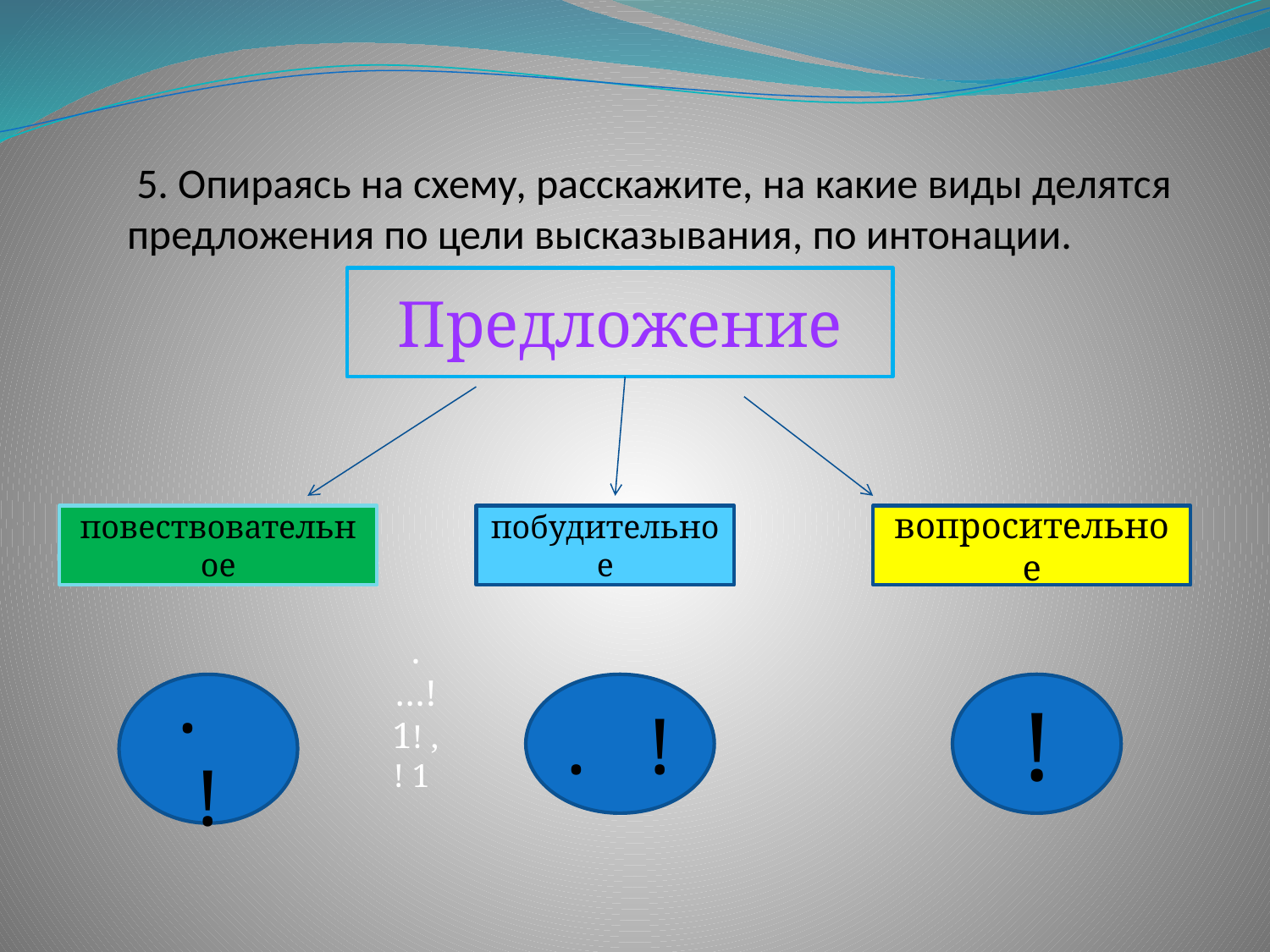

# 5. Опираясь на схему, расскажите, на какие виды делятся предложения по цели высказывания, по интонации.

Предложение
повествовательное
побудительное
вопросительное

. …!1! ,! 1
.   !
.   !
!
?